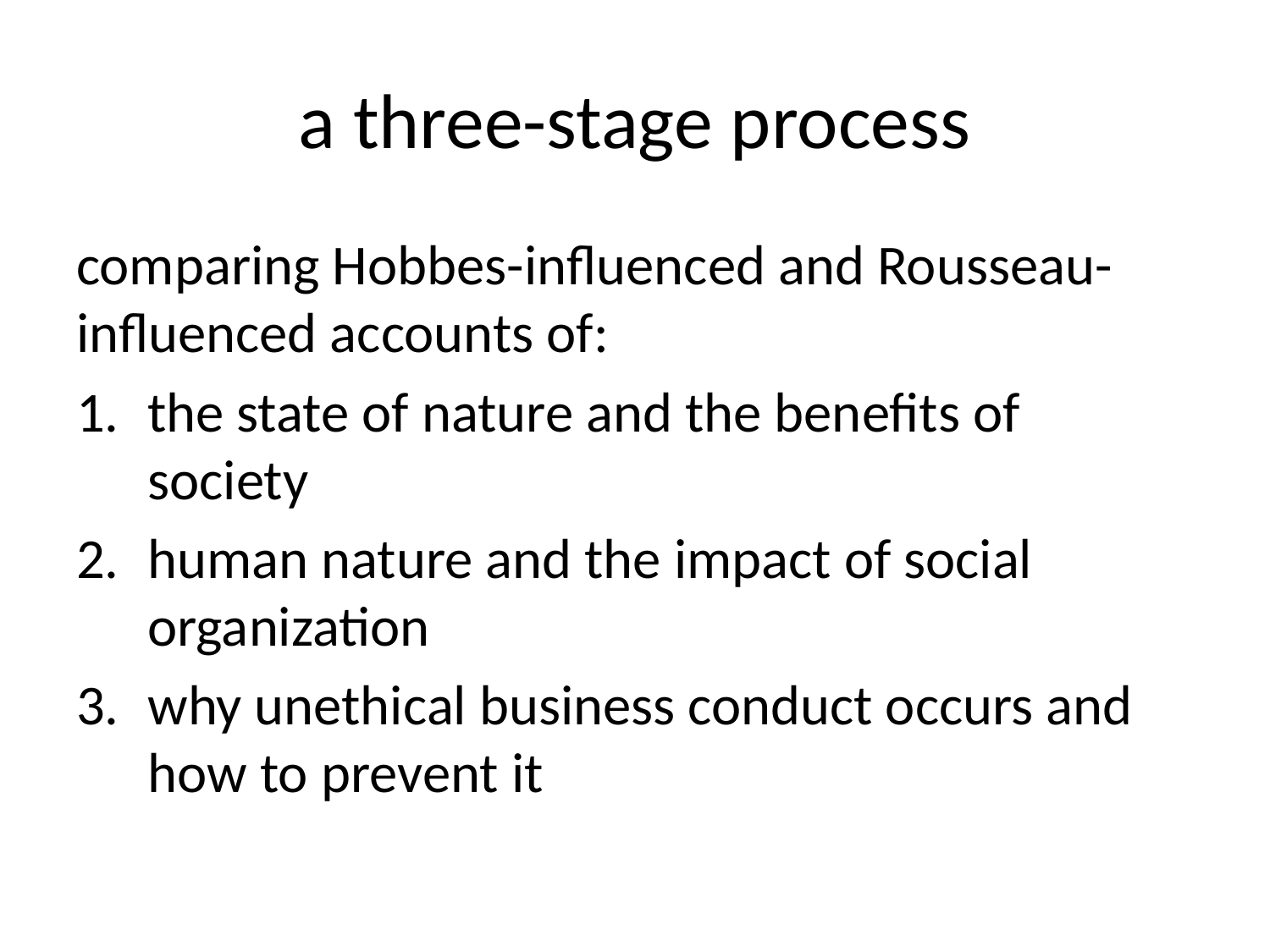

# a three-stage process
comparing Hobbes-influenced and Rousseau-influenced accounts of:
the state of nature and the benefits of society
human nature and the impact of social organization
why unethical business conduct occurs and how to prevent it